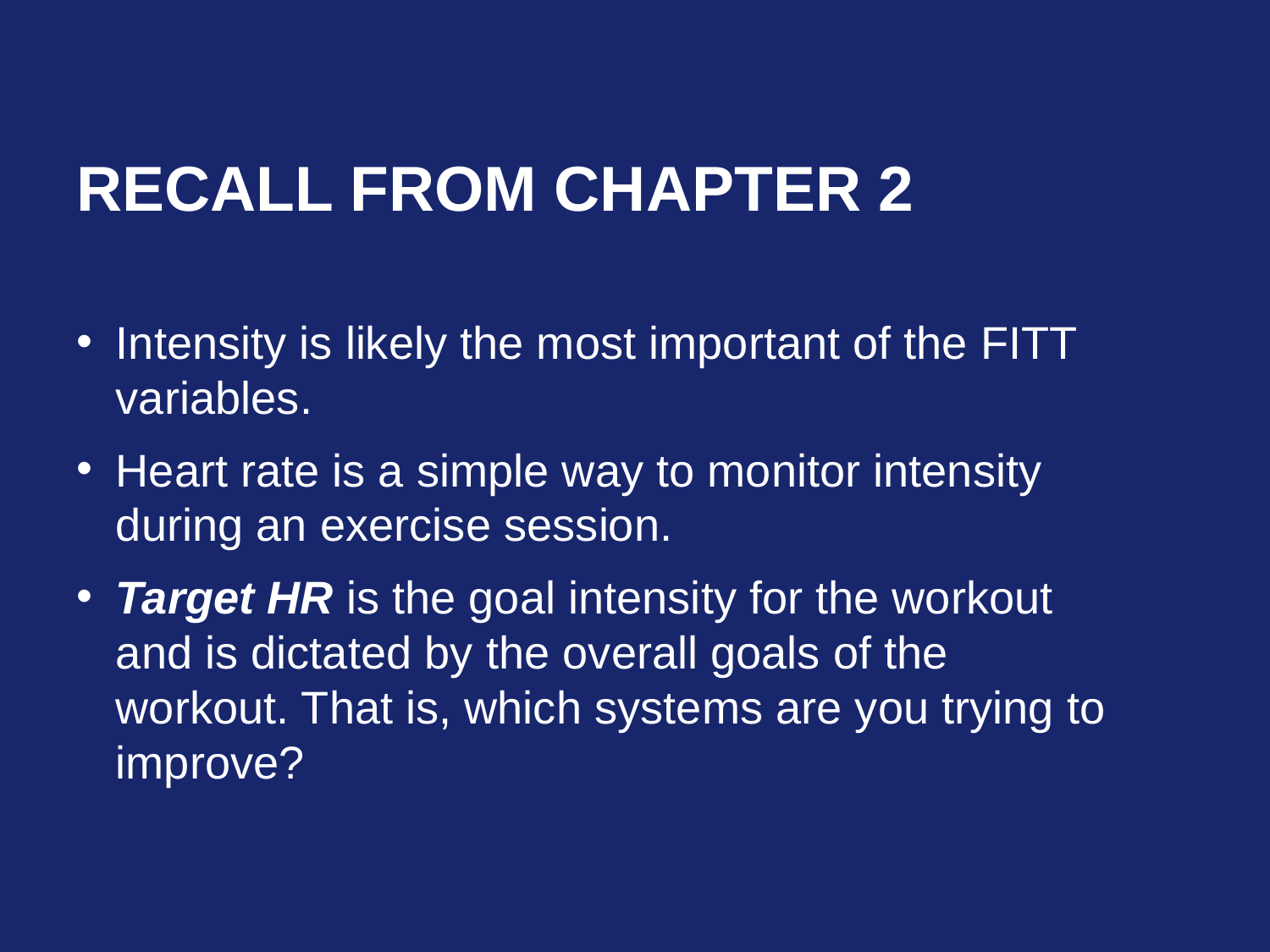

# Recall from chapter 2
Intensity is likely the most important of the FITT variables.
Heart rate is a simple way to monitor intensity during an exercise session.
Target HR is the goal intensity for the workout and is dictated by the overall goals of the workout. That is, which systems are you trying to improve?